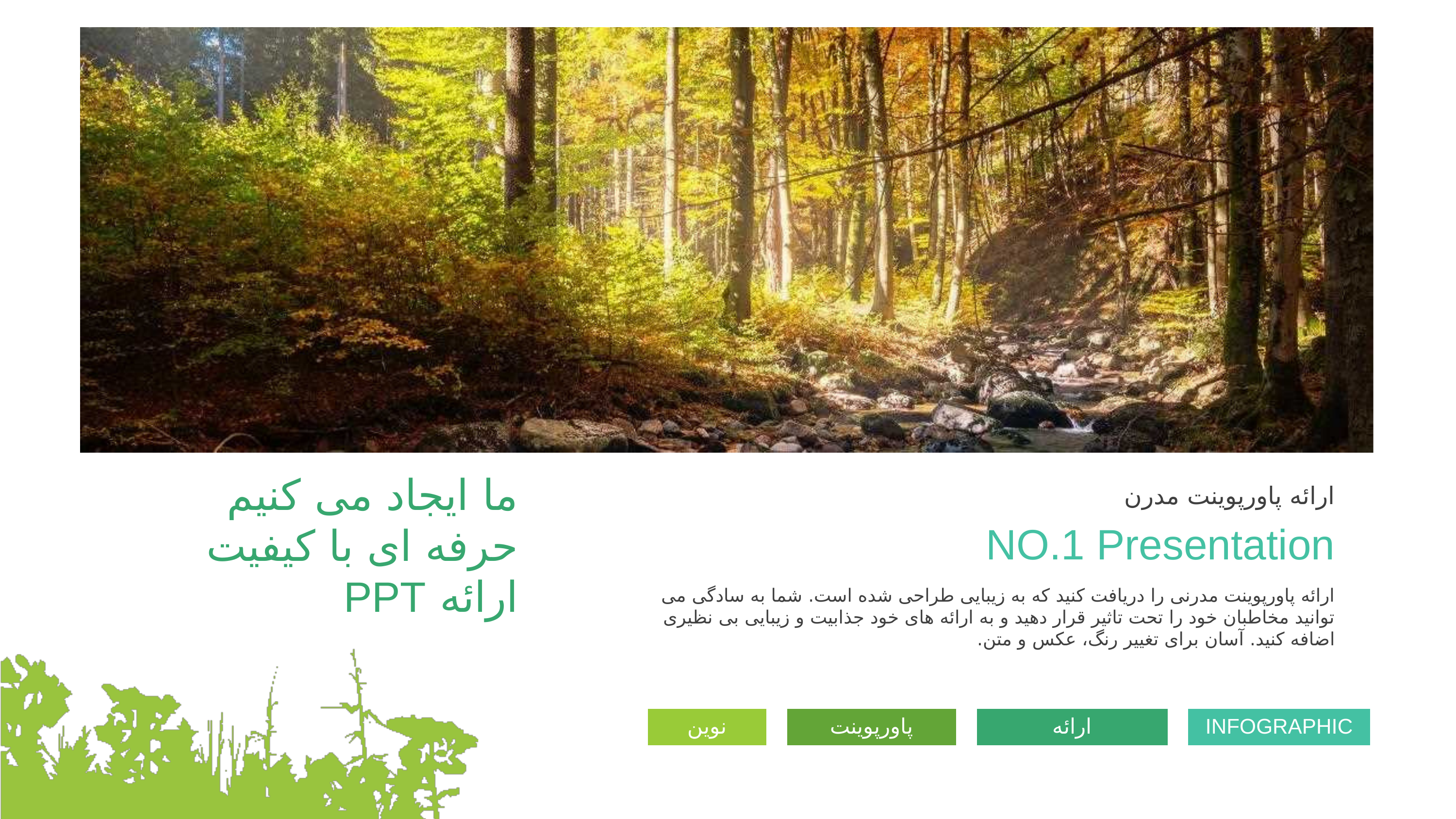

ما ایجاد می کنیم
حرفه ای با کیفیت
ارائه PPT
ارائه پاورپوینت مدرن
NO.1 Presentation
ارائه پاورپوینت مدرنی را دریافت کنید که به زیبایی طراحی شده است. شما به سادگی می توانید مخاطبان خود را تحت تاثیر قرار دهید و به ارائه های خود جذابیت و زیبایی بی نظیری اضافه کنید. آسان برای تغییر رنگ، عکس و متن.

نوین

پاورپوینت

ارائه

INFOGRAPHIC